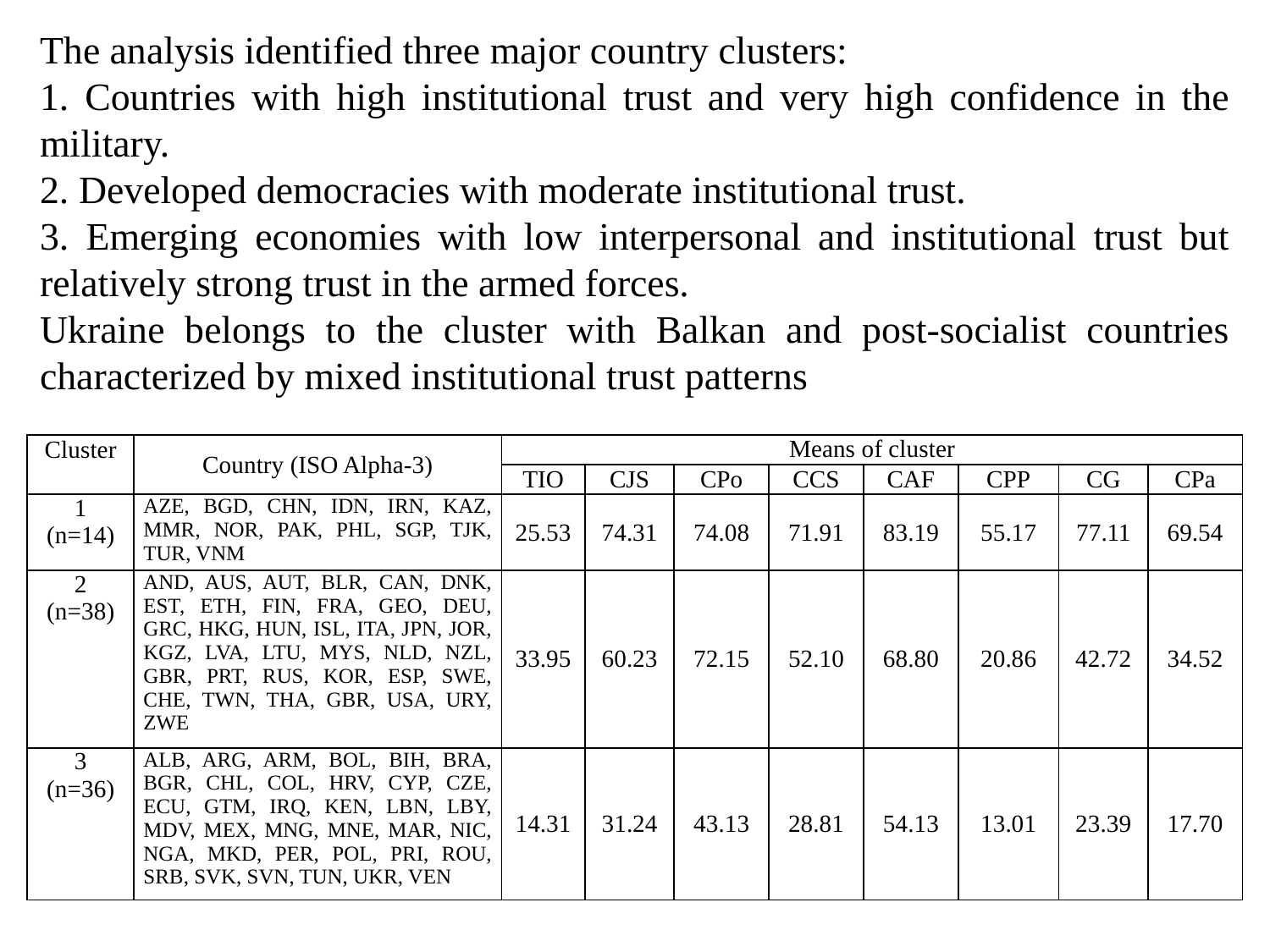

The analysis identified three major country clusters:
 Countries with high institutional trust and very high confidence in the military.
 Developed democracies with moderate institutional trust.
 Emerging economies with low interpersonal and institutional trust but relatively strong trust in the armed forces.
Ukraine belongs to the cluster with Balkan and post-socialist countries characterized by mixed institutional trust patterns
| Cluster | Country (ISO Alpha-3) | Means of cluster |  |  |  |  |  |  |  |
| --- | --- | --- | --- | --- | --- | --- | --- | --- | --- |
|  |  | TIO | CJS | CPo | CCS | CAF | CPP | CG | CPa |
| 1 (n=14) | AZE, BGD, CHN, IDN, IRN, KAZ, MMR, NOR, PAK, PHL, SGP, TJK, TUR, VNM | 25.53 | 74.31 | 74.08 | 71.91 | 83.19 | 55.17 | 77.11 | 69.54 |
| 2 (n=38) | AND, AUS, AUT, BLR, CAN, DNK, EST, ETH, FIN, FRA, GEO, DEU, GRC, HKG, HUN, ISL, ITA, JPN, JOR, KGZ, LVA, LTU, MYS, NLD, NZL, GBR, PRT, RUS, KOR, ESP, SWE, CHE, TWN, THA, GBR, USA, URY, ZWE | 33.95 | 60.23 | 72.15 | 52.10 | 68.80 | 20.86 | 42.72 | 34.52 |
| 3 (n=36) | ALB, ARG, ARM, BOL, BIH, BRA, BGR, CHL, COL, HRV, CYP, CZE, ECU, GTM, IRQ, KEN, LBN, LBY, MDV, MEX, MNG, MNE, MAR, NIC, NGA, MKD, PER, POL, PRI, ROU, SRB, SVK, SVN, TUN, UKR, VEN | 14.31 | 31.24 | 43.13 | 28.81 | 54.13 | 13.01 | 23.39 | 17.70 |